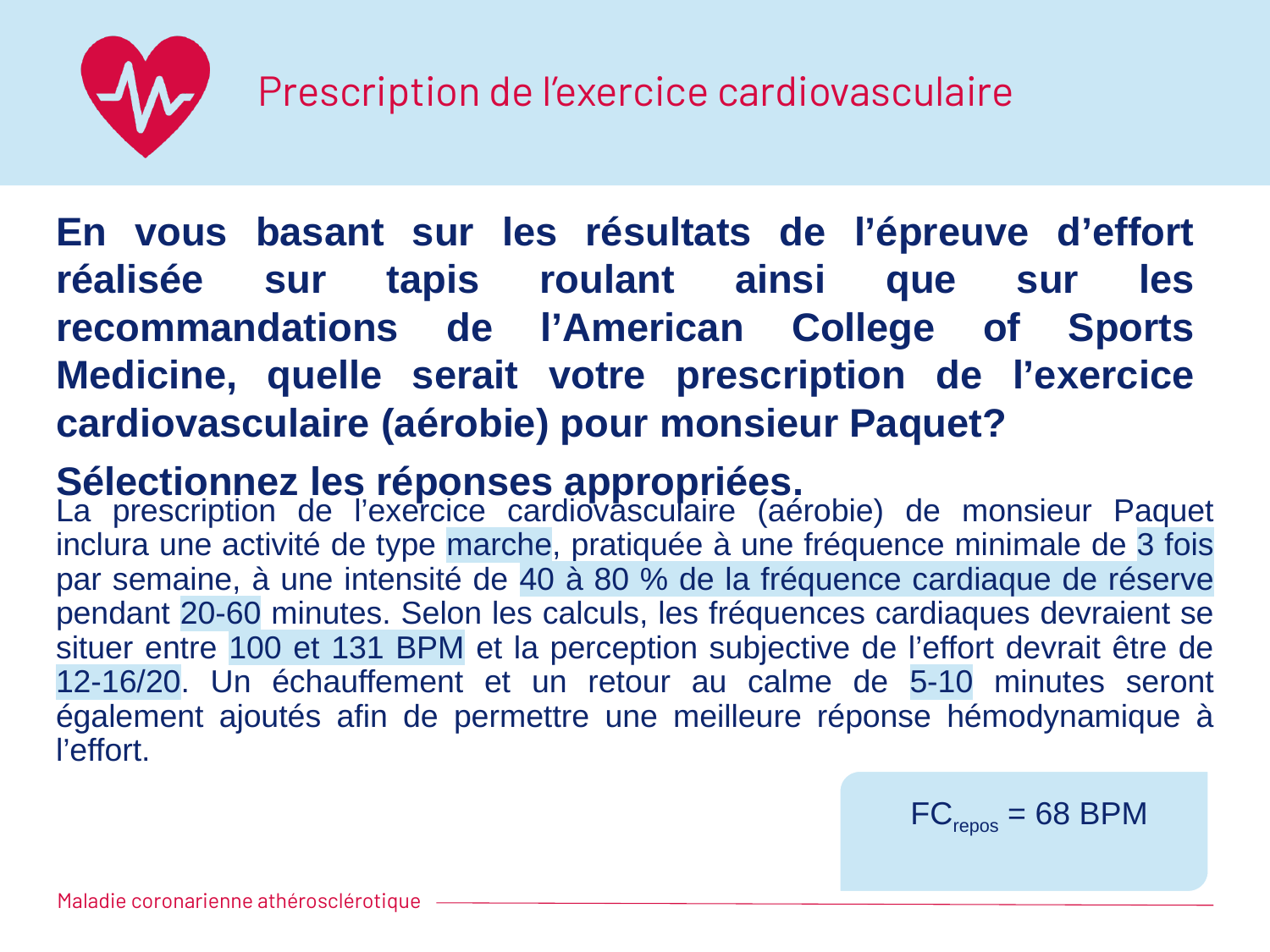

# Prescription de l’exercice cardiovasculaire
En vous basant sur les résultats de l’épreuve d’effort réalisée sur tapis roulant ainsi que sur les recommandations de l’American College of Sports Medicine, quelle serait votre prescription de l’exercice cardiovasculaire (aérobie) pour monsieur Paquet?
Sélectionnez les réponses appropriées.

La prescription de l’exercice cardiovasculaire (aérobie) de monsieur Paquet inclura une activité de type marche, pratiquée à une fréquence minimale de 3 fois par semaine, à une intensité de 40 à 80 % de la fréquence cardiaque de réserve pendant 20-60 minutes. Selon les calculs, les fréquences cardiaques devraient se situer entre 100 et 131 BPM et la perception subjective de l’effort devrait être de 12-16/20. Un échauffement et un retour au calme de 5-10 minutes seront également ajoutés afin de permettre une meilleure réponse hémodynamique à l’effort.

FCrepos = 68 BPM